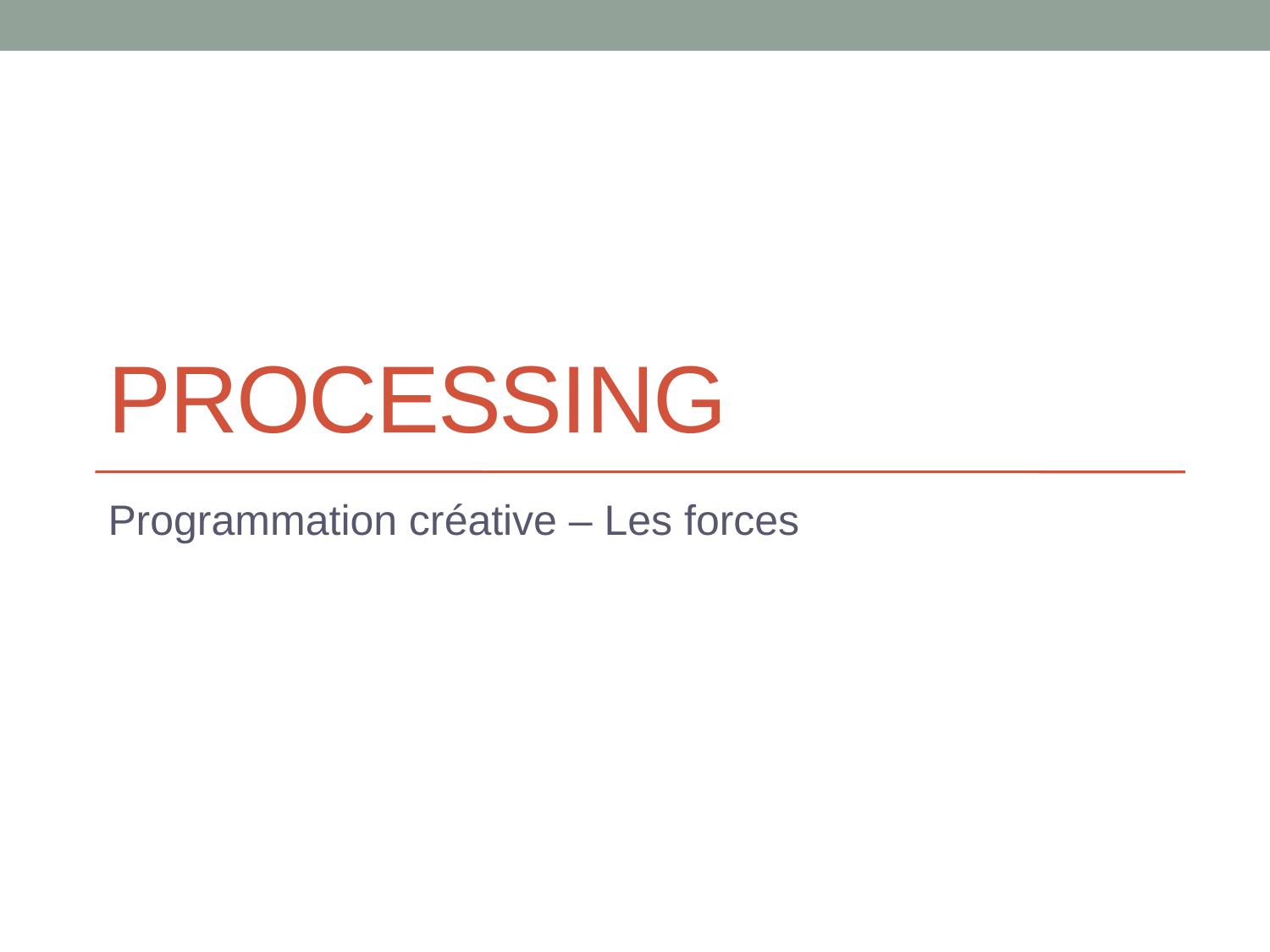

# Processing
Programmation créative – Les forces